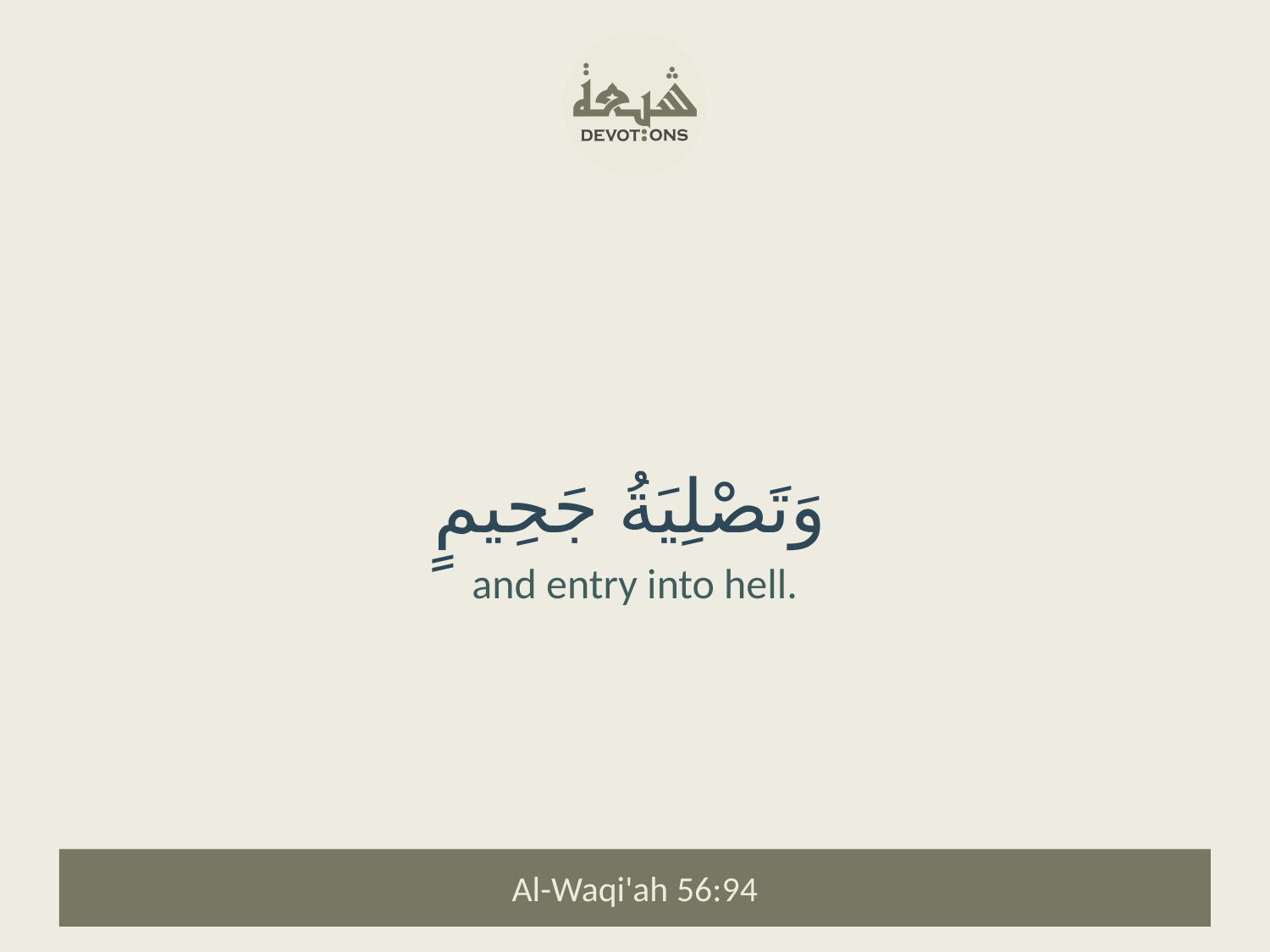

وَتَصْلِيَةُ جَحِيمٍ
and entry into hell.
Al-Waqi'ah 56:94